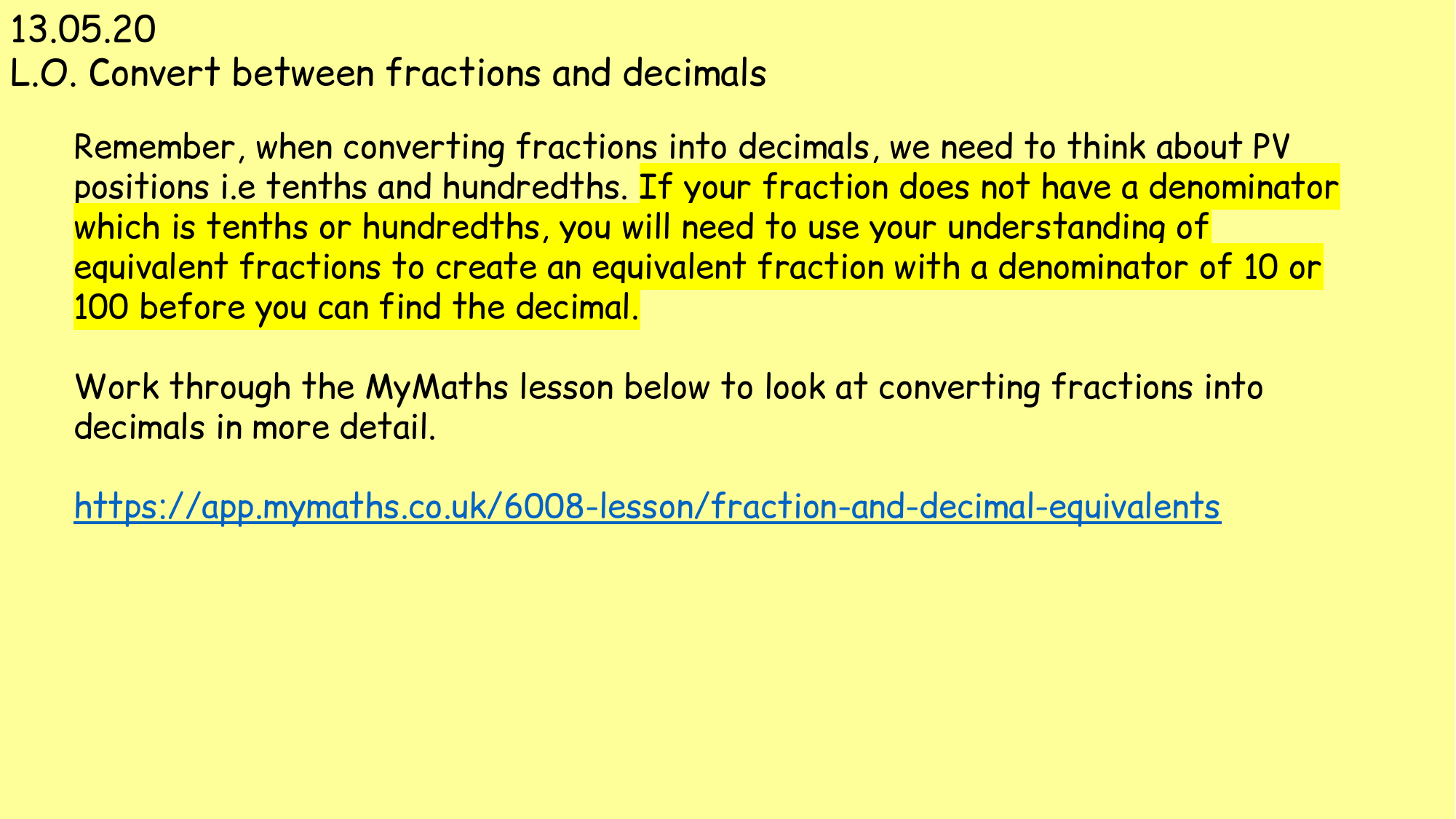

13.05.20
L.O. Convert between fractions and decimals
Remember, when converting fractions into decimals, we need to think about PV positions i.e tenths and hundredths. If your fraction does not have a denominator which is tenths or hundredths, you will need to use your understanding of equivalent fractions to create an equivalent fraction with a denominator of 10 or 100 before you can find the decimal.

Work through the MyMaths lesson below to look at converting fractions into decimals in more detail.

https://app.mymaths.co.uk/6008-lesson/fraction-and-decimal-equivalents